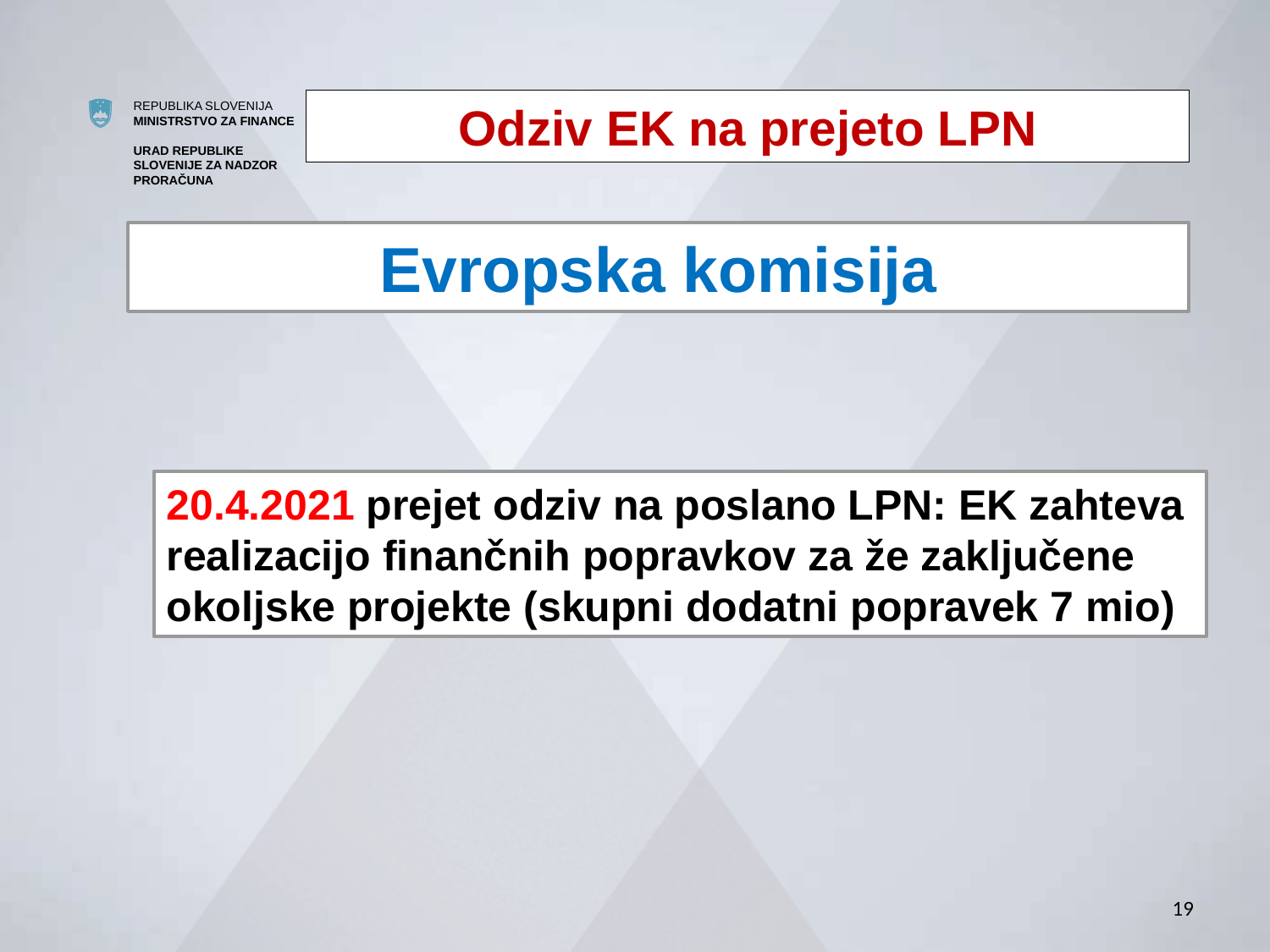

Odziv EK na prejeto LPN
Evropska komisija
20.4.2021 prejet odziv na poslano LPN: EK zahteva realizacijo finančnih popravkov za že zaključene okoljske projekte (skupni dodatni popravek 7 mio)
19